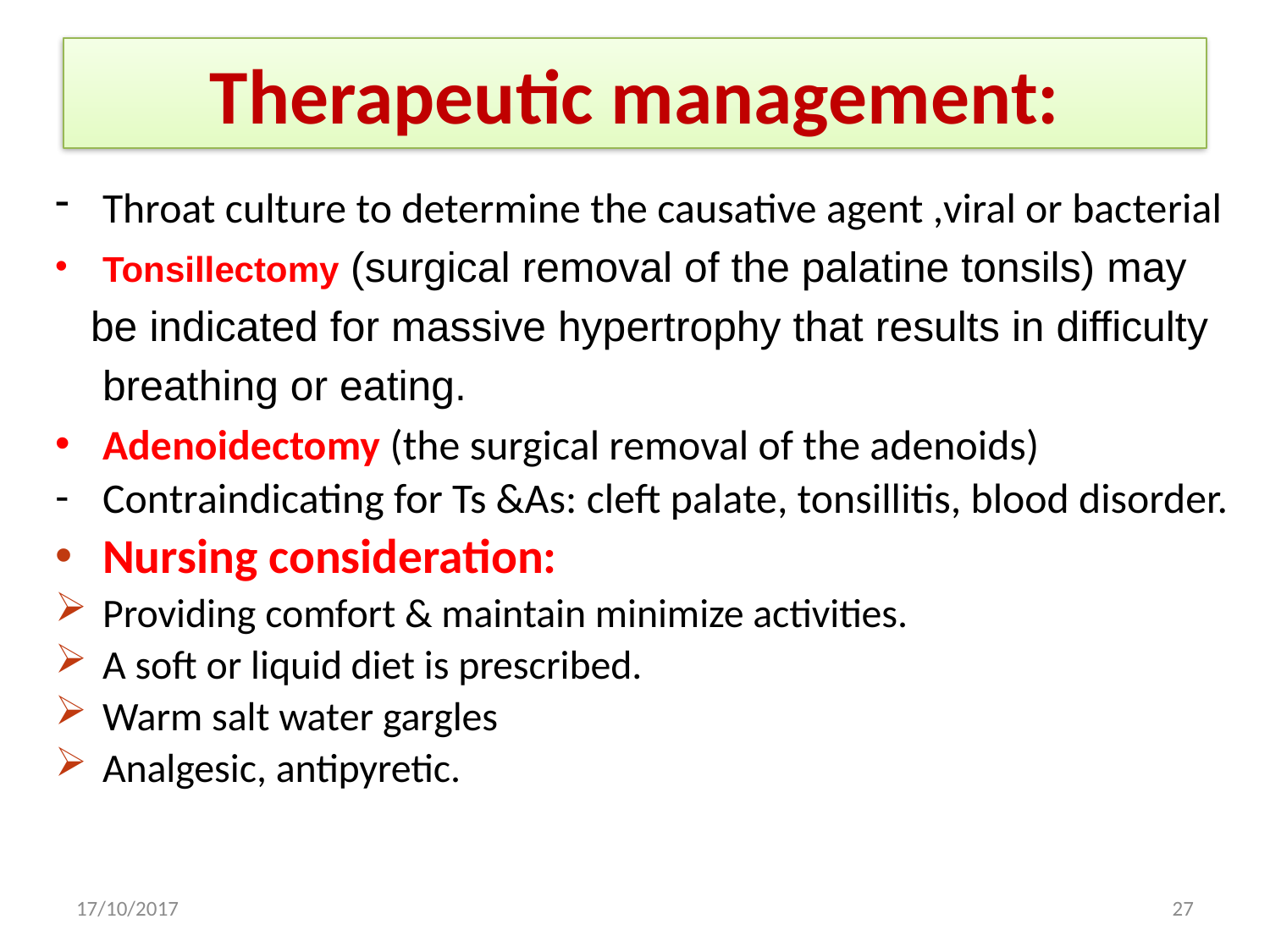

# Therapeutic management:
Throat culture to determine the causative agent ,viral or bacterial
Tonsillectomy (surgical removal of the palatine tonsils) may
   be indicated for massive hypertrophy that results in difficulty
    breathing or eating.
Adenoidectomy (the surgical removal of the adenoids)
Contraindicating for Ts &As: cleft palate, tonsillitis, blood disorder.
Nursing consideration:
Providing comfort & maintain minimize activities.
A soft or liquid diet is prescribed.
Warm salt water gargles
Analgesic, antipyretic.

17/10/2017
27